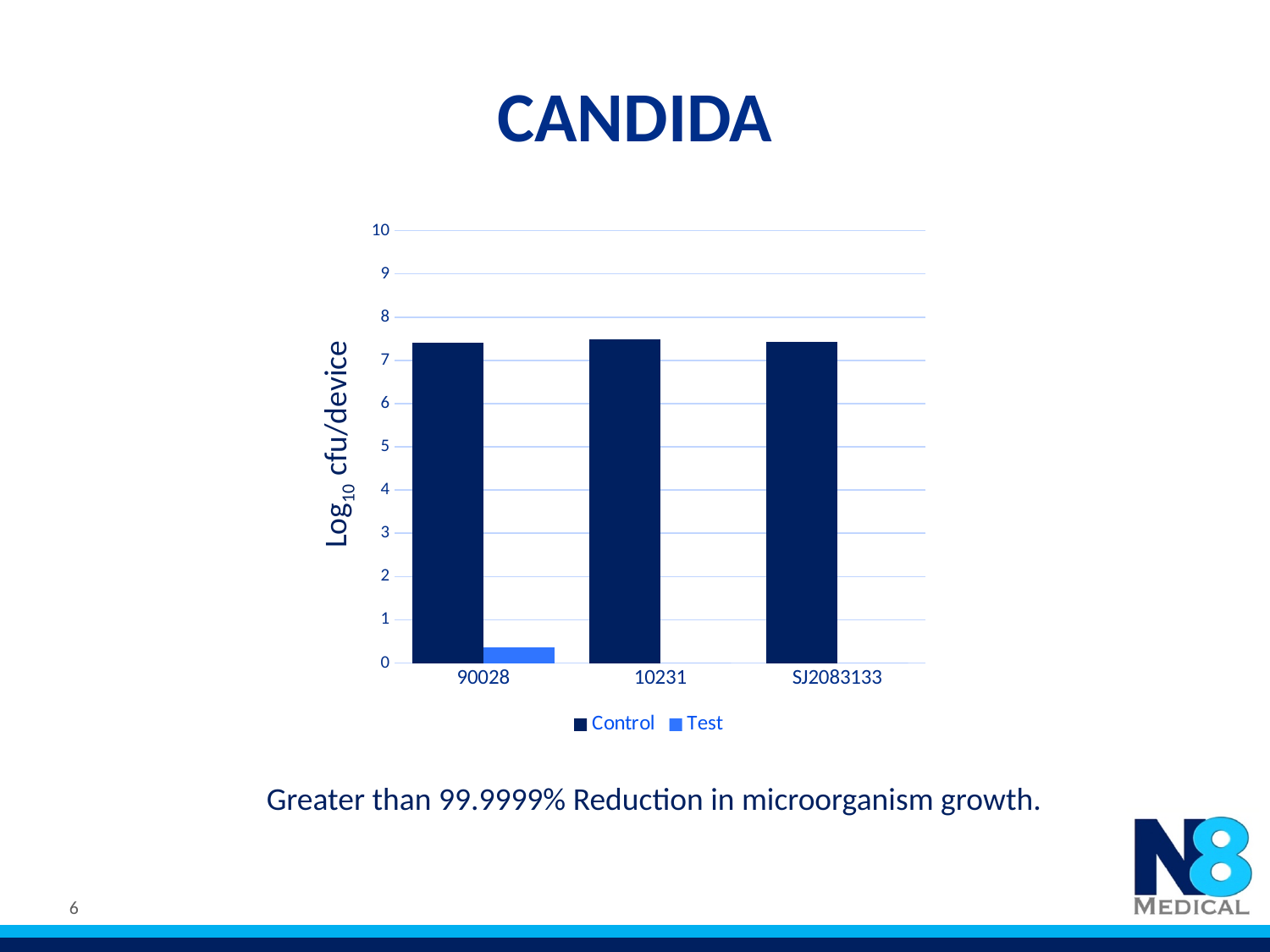

# Candida

### Chart

| Category | Control | Test |
|---|---|---|
| 90028 | 7.41 | 0.37 |
| 10231 | 7.48 | 0.0 |
| SJ2083133 | 7.43 | 0.0 |
Log10  cfu/device
Greater than 99.9999% Reduction in microorganism growth.